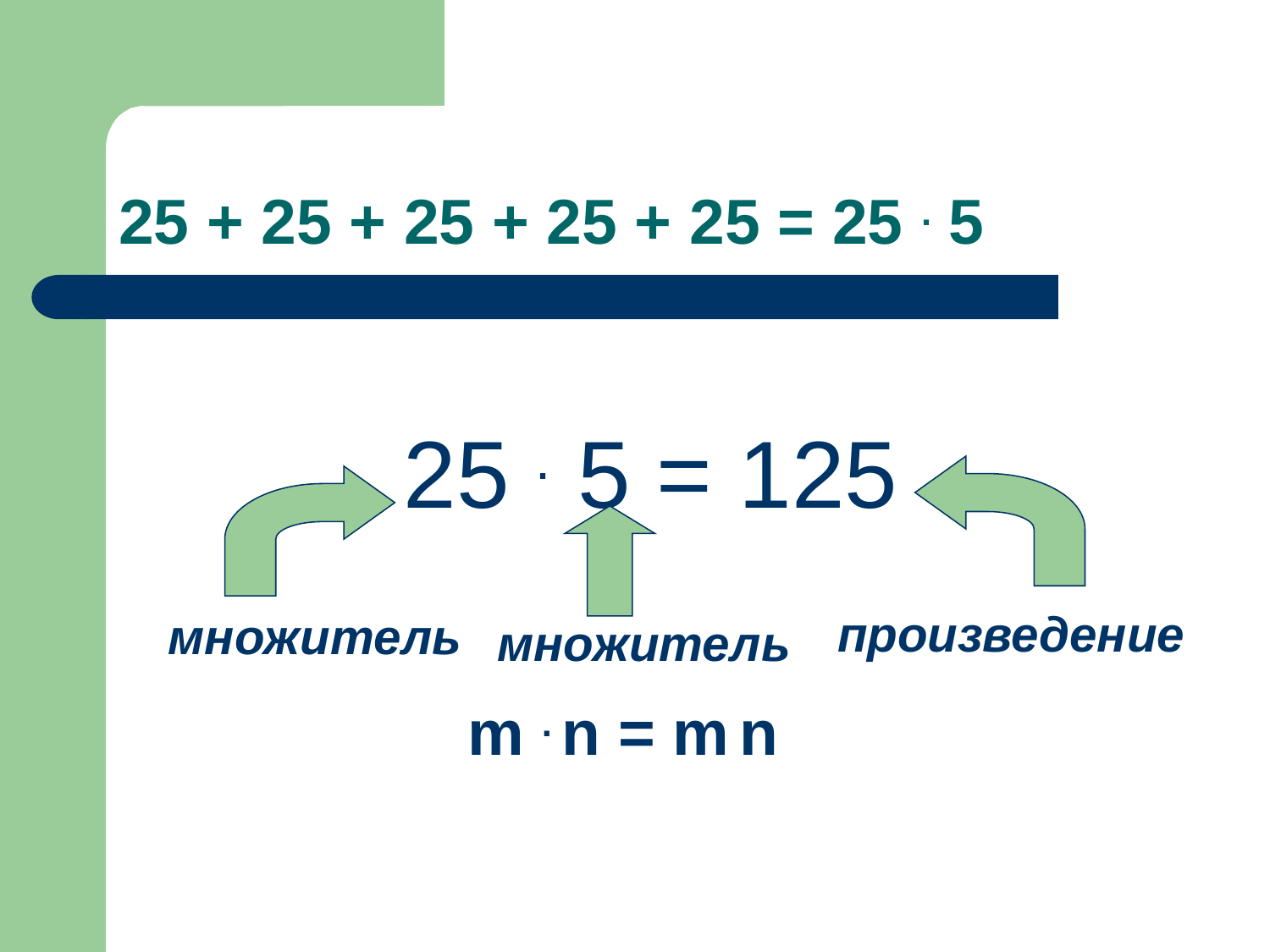

# 25 + 25 + 25 + 25 + 25 = 25 . 5

25 . 5 = 125

произведение
множитель
множитель
m . n = m n